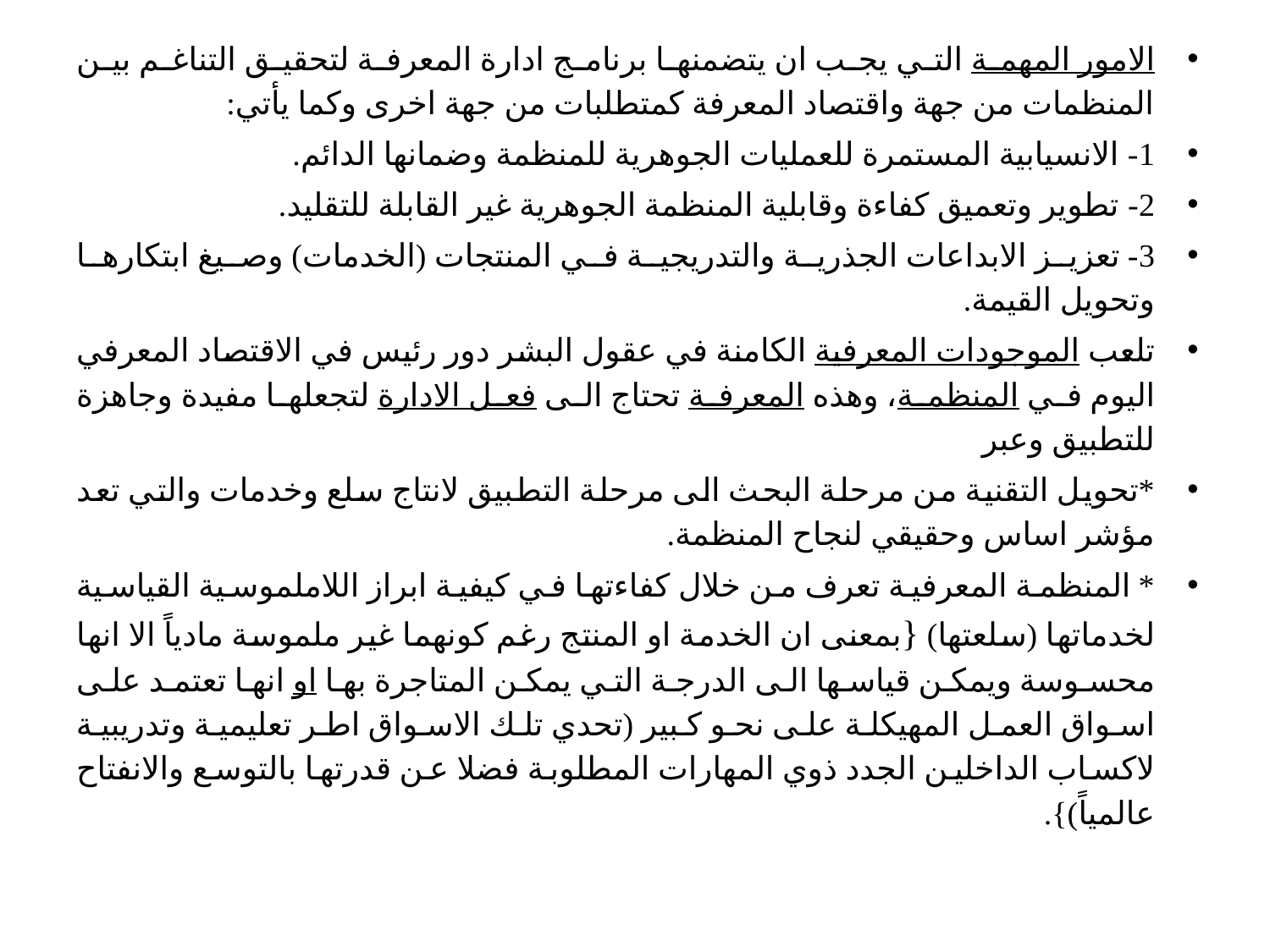

الامور المهمة التي يجب ان يتضمنها برنامج ادارة المعرفة لتحقيق التناغم بين المنظمات من جهة واقتصاد المعرفة كمتطلبات من جهة اخرى وكما يأتي:
1- الانسيابية المستمرة للعمليات الجوهرية للمنظمة وضمانها الدائم.
2- تطوير وتعميق كفاءة وقابلية المنظمة الجوهرية غير القابلة للتقليد.
3- تعزيز الابداعات الجذرية والتدريجية في المنتجات (الخدمات) وصيغ ابتكارها وتحويل القيمة.
تلعب الموجودات المعرفية الكامنة في عقول البشر دور رئيس في الاقتصاد المعرفي اليوم في المنظمة، وهذه المعرفة تحتاج الى فعل الادارة لتجعلها مفيدة وجاهزة للتطبيق وعبر
*تحويل التقنية من مرحلة البحث الى مرحلة التطبيق لانتاج سلع وخدمات والتي تعد مؤشر اساس وحقيقي لنجاح المنظمة.
* المنظمة المعرفية تعرف من خلال كفاءتها في كيفية ابراز اللاملموسية القياسية لخدماتها (سلعتها) {بمعنى ان الخدمة او المنتج رغم كونهما غير ملموسة مادياً الا انها محسوسة ويمكن قياسها الى الدرجة التي يمكن المتاجرة بها او انها تعتمد على اسواق العمل المهيكلة على نحو كبير (تحدي تلك الاسواق اطر تعليمية وتدريبية لاكساب الداخلين الجدد ذوي المهارات المطلوبة فضلا عن قدرتها بالتوسع والانفتاح عالمياً)}.